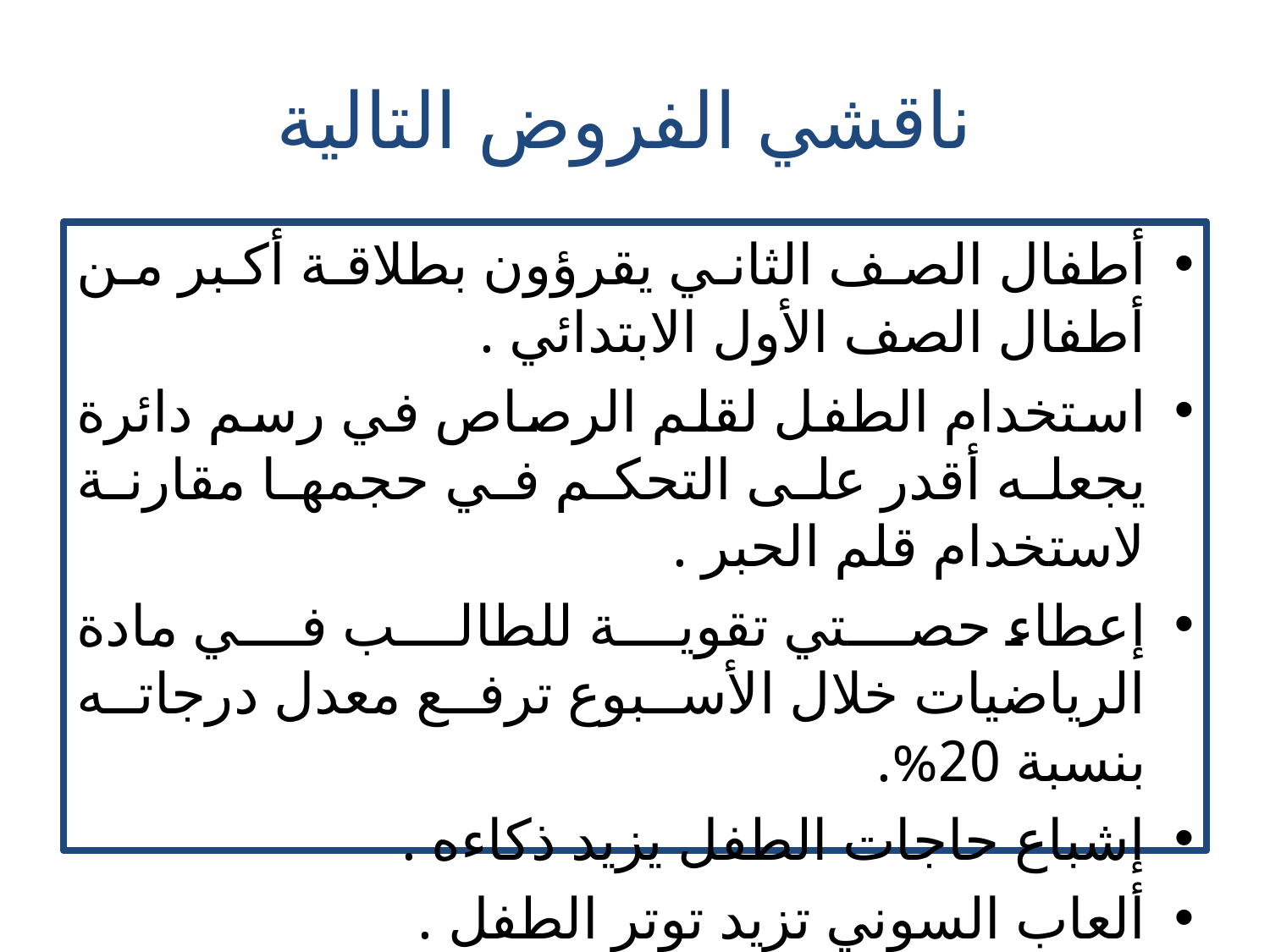

# ناقشي الفروض التالية
أطفال الصف الثاني يقرؤون بطلاقة أكبر من أطفال الصف الأول الابتدائي .
استخدام الطفل لقلم الرصاص في رسم دائرة يجعله أقدر على التحكم في حجمها مقارنة لاستخدام قلم الحبر .
إعطاء حصتي تقوية للطالب في مادة الرياضيات خلال الأسبوع ترفع معدل درجاته بنسبة 20%.
إشباع حاجات الطفل يزيد ذكاءه .
ألعاب السوني تزيد توتر الطفل .